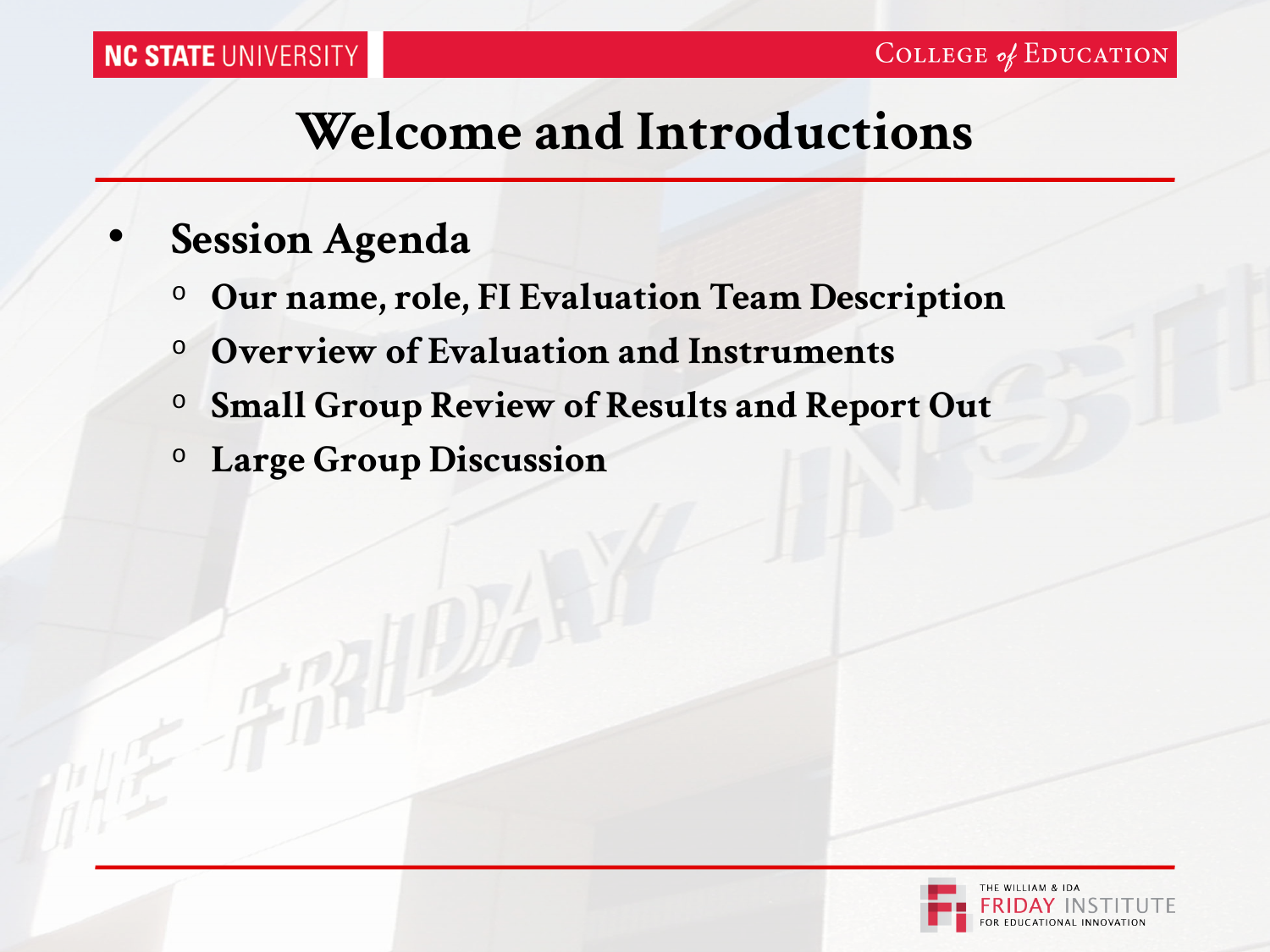

# Welcome and Introductions
Session Agenda
Our name, role, FI Evaluation Team Description
Overview of Evaluation and Instruments
Small Group Review of Results and Report Out
Large Group Discussion